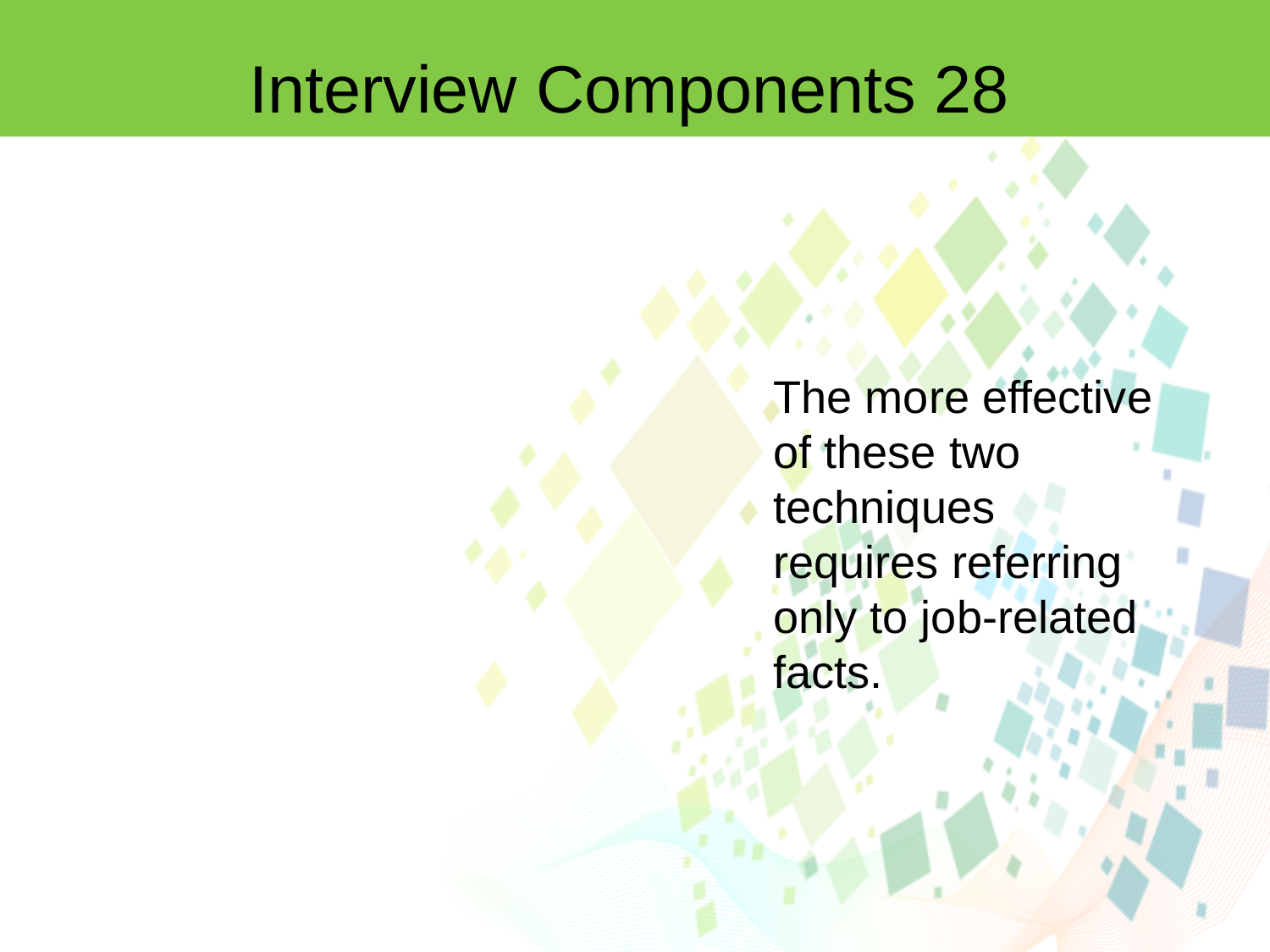

Interview Components 28
The more effective of these two techniques requires referring only to job-related
facts.